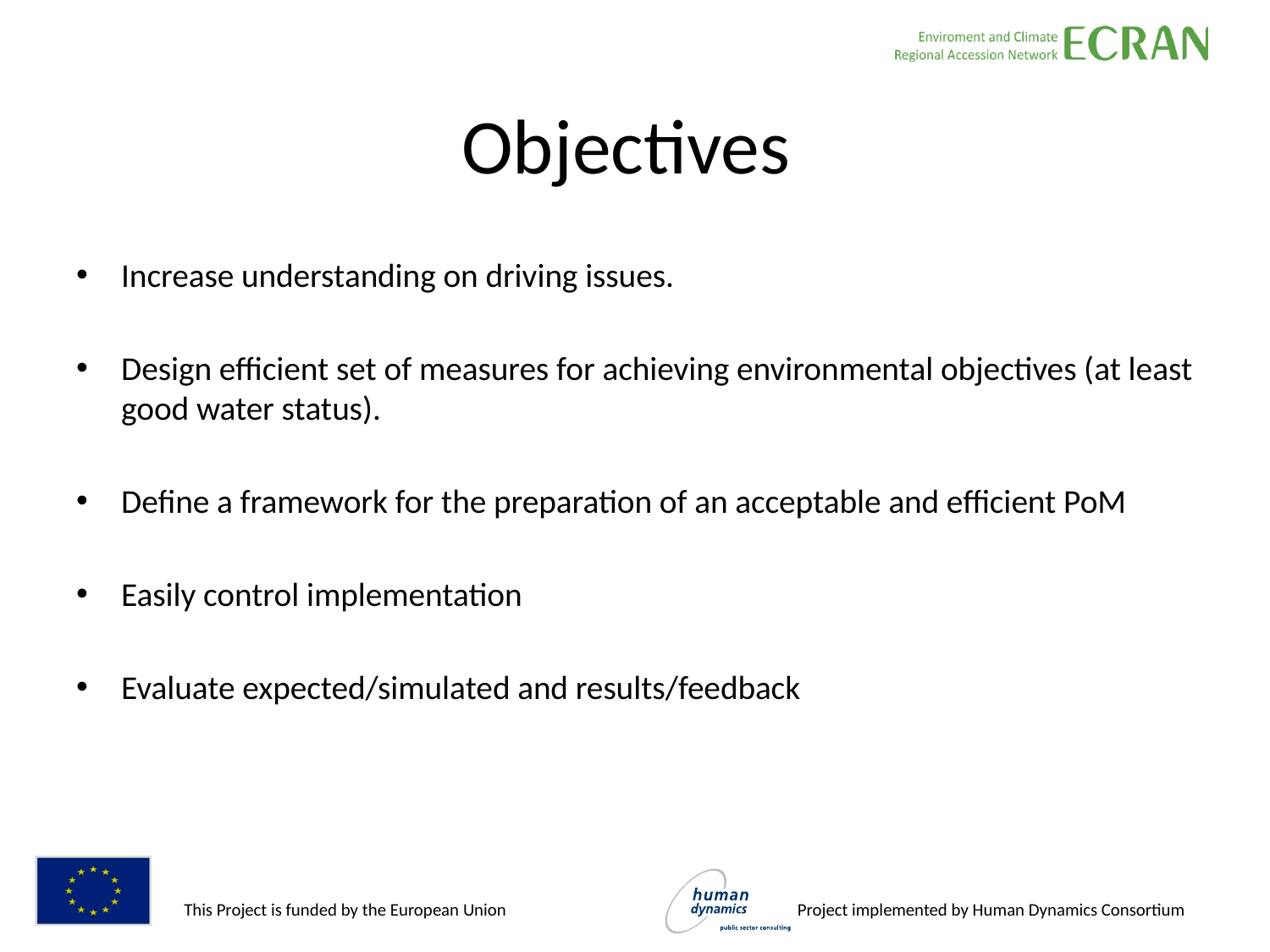

# Objectives
Increase understanding on driving issues.

Design efficient set of measures for achieving environmental objectives (at least good water status).

Define a framework for the preparation of an acceptable and efficient PoM

Easily control implementation

Evaluate expected/simulated and results/feedback